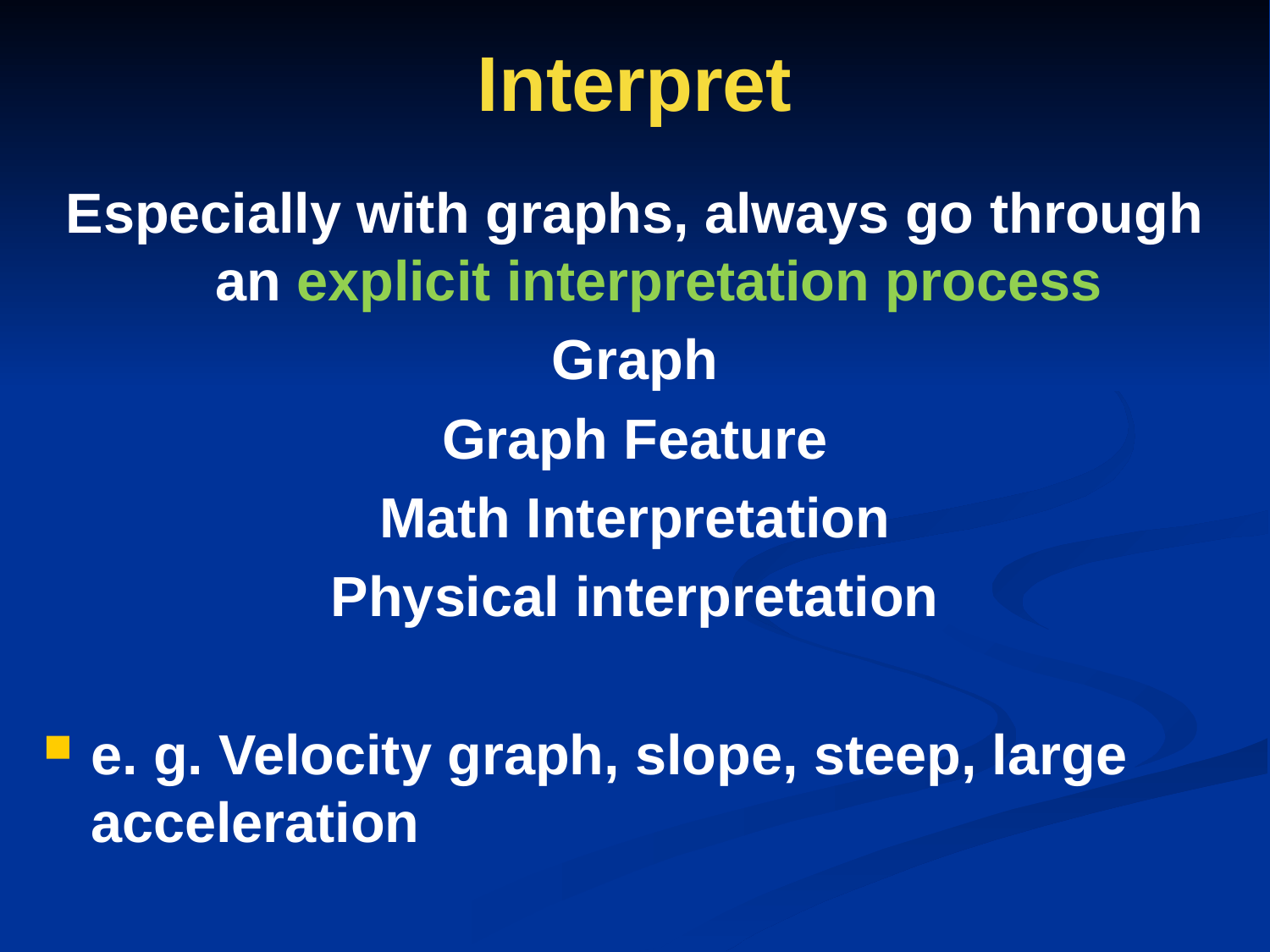

# Interpret
Especially with graphs, always go through an explicit interpretation process
Graph
Graph Feature
Math Interpretation
Physical interpretation

e. g. Velocity graph, slope, steep, large acceleration